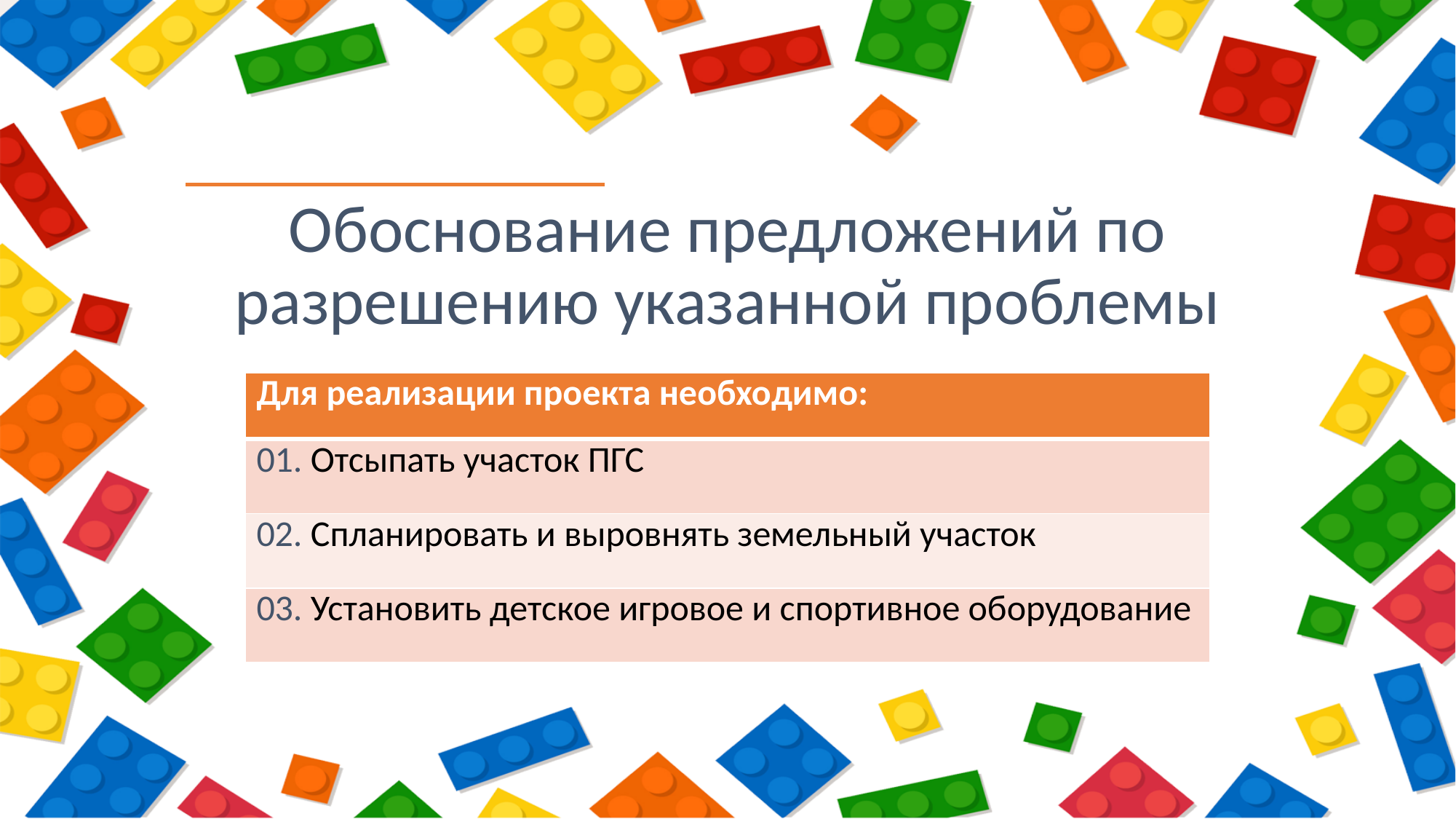

# Обоснование предложений по разрешению указанной проблемы
| Для реализации проекта необходимо: |
| --- |
| 01. Отсыпать участок ПГС |
| 02. Спланировать и выровнять земельный участок |
| 03. Установить детское игровое и спортивное оборудование |